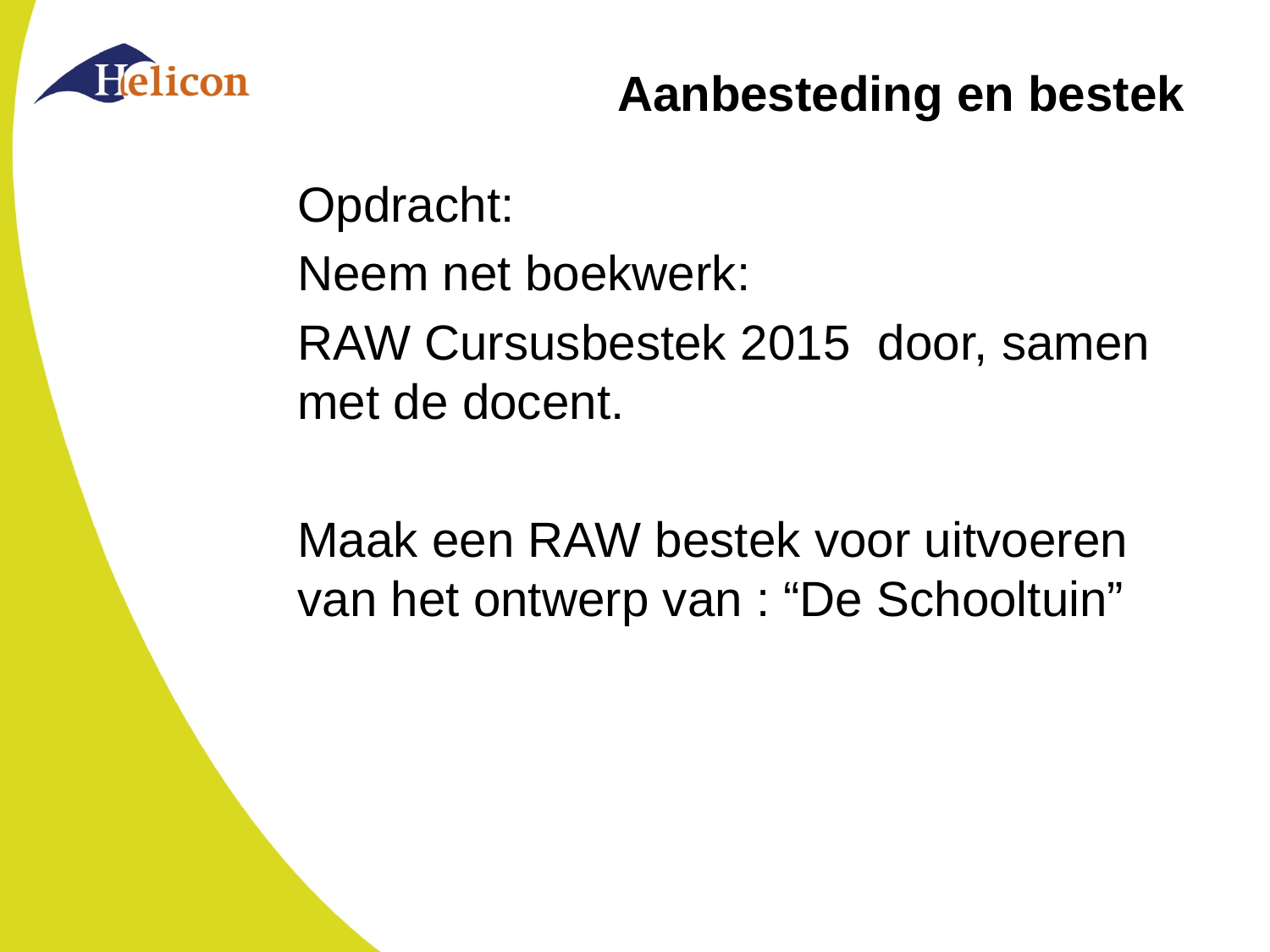

# Aanbesteding en bestek
Opdracht:
Neem net boekwerk:
RAW Cursusbestek 2015  door, samen met de docent.

Maak een RAW bestek voor uitvoeren van het ontwerp van : “De Schooltuin”